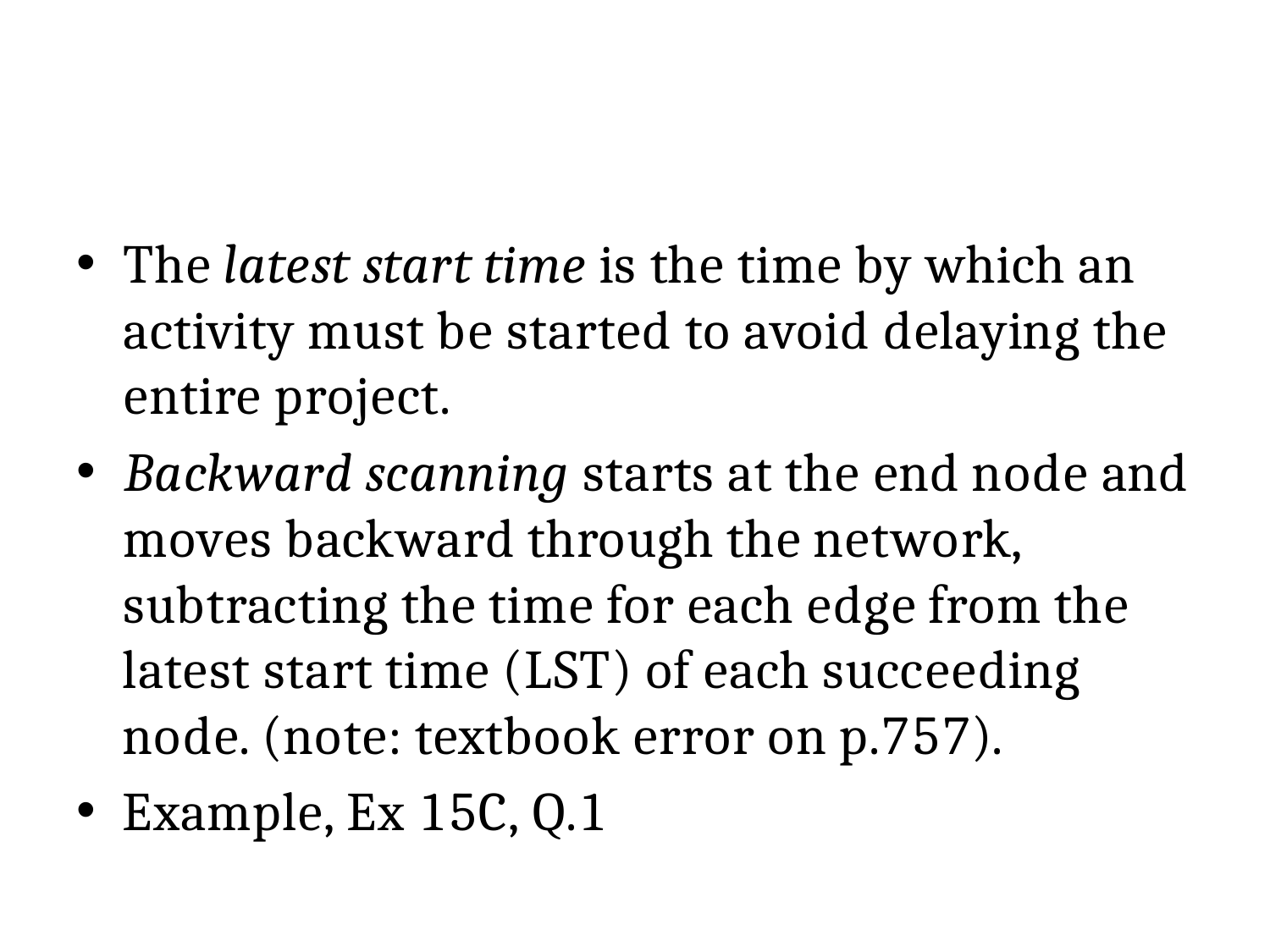

#
The latest start time is the time by which an activity must be started to avoid delaying the entire project.
Backward scanning starts at the end node and moves backward through the network, subtracting the time for each edge from the latest start time (LST) of each succeeding node. (note: textbook error on p.757).
Example, Ex 15C, Q.1